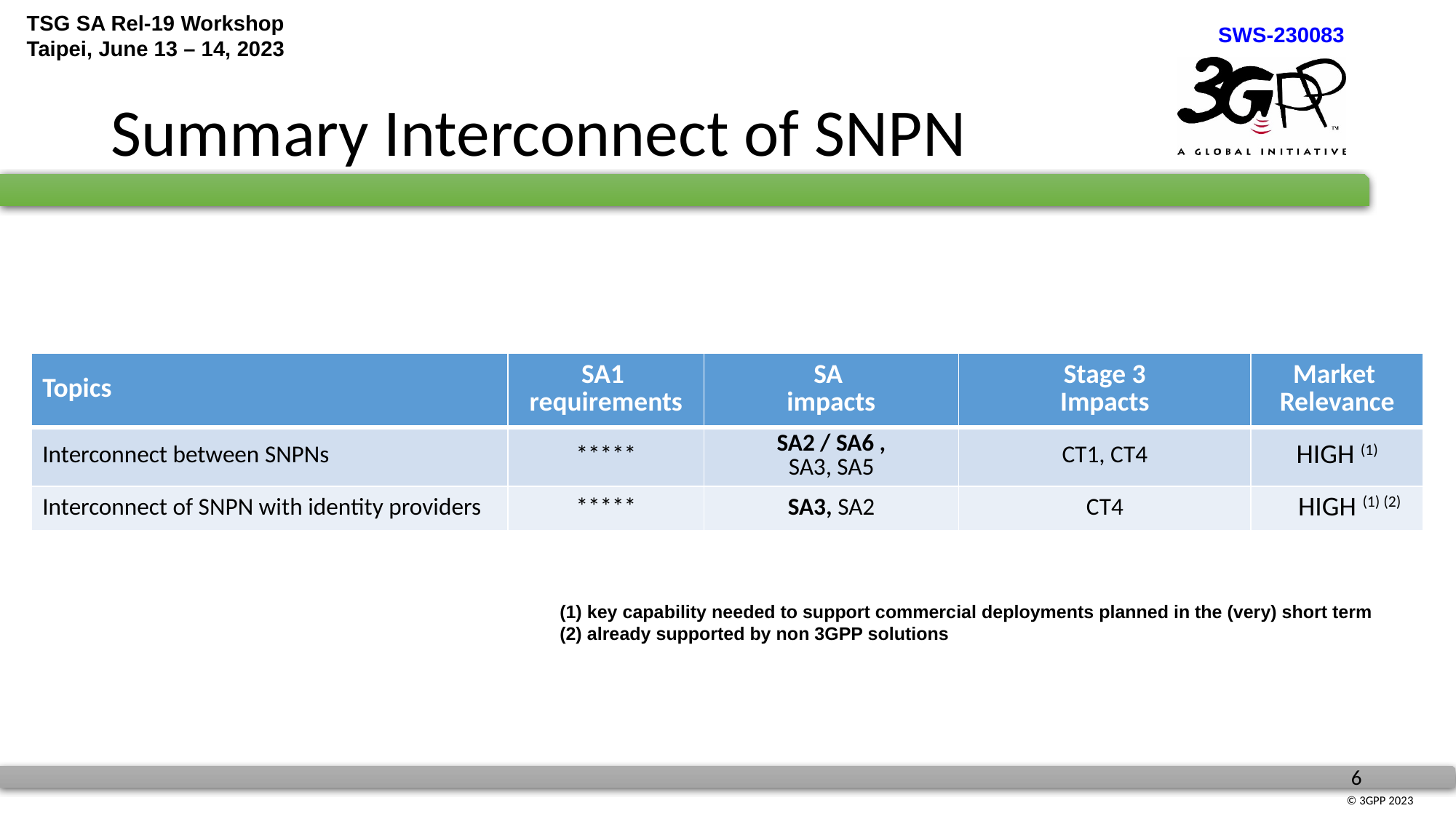

# Summary Interconnect of SNPN
| Topics | SA1 requirements | SA impacts | Stage 3 Impacts | Market Relevance |
| --- | --- | --- | --- | --- |
| Interconnect between SNPNs | \*\*\*\*\* | SA2 / SA6 , SA3, SA5 | CT1, CT4 | HIGH (1) |
| Interconnect of SNPN with identity providers | \*\*\*\*\* | SA3, SA2 | CT4 | HIGH (1) (2) |
key capability needed to support commercial deployments planned in the (very) short term
already supported by non 3GPP solutions